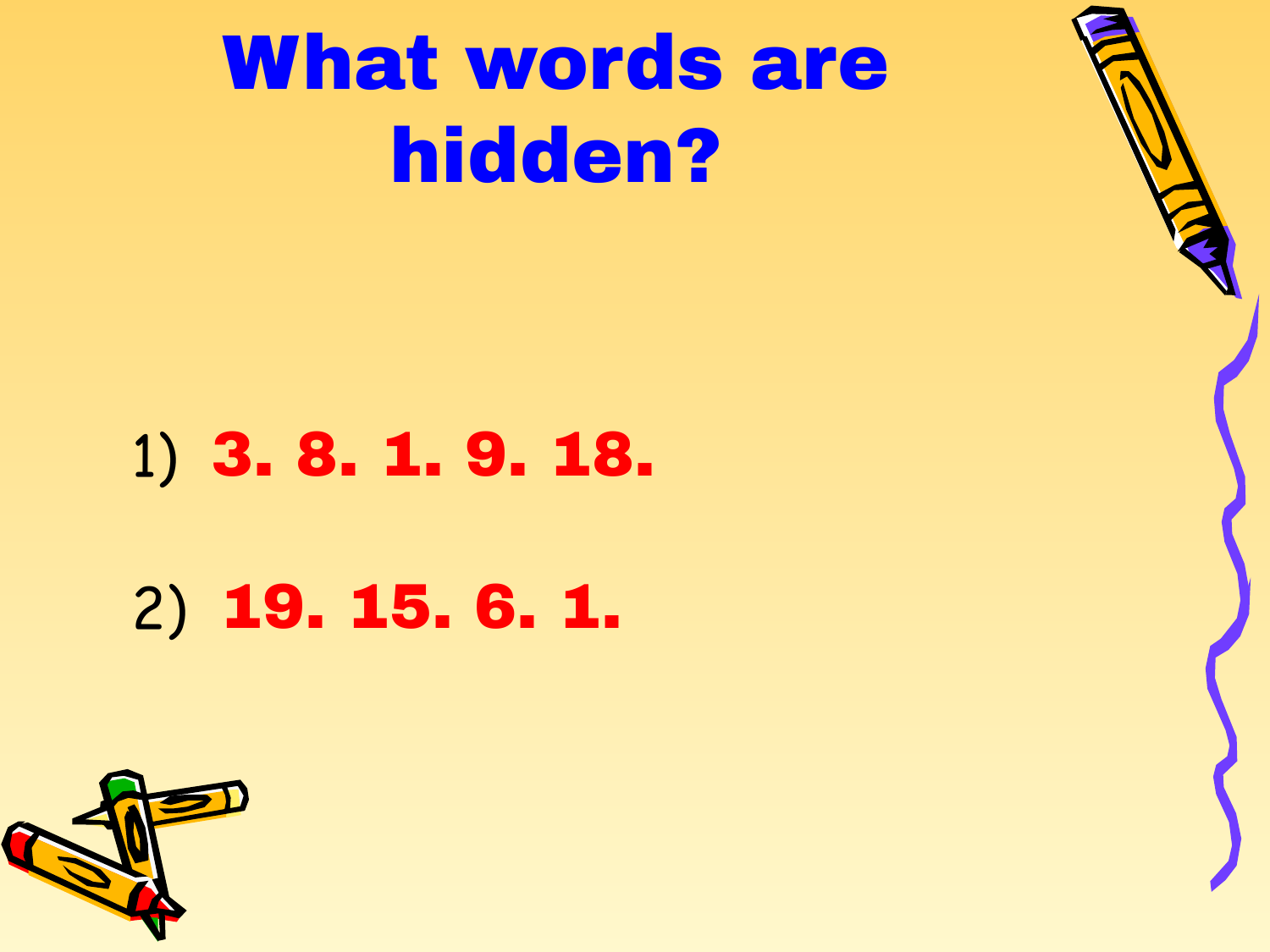

# What words are hidden?
1)  3. 8. 1. 9. 18.

2)  19. 15. 6. 1.